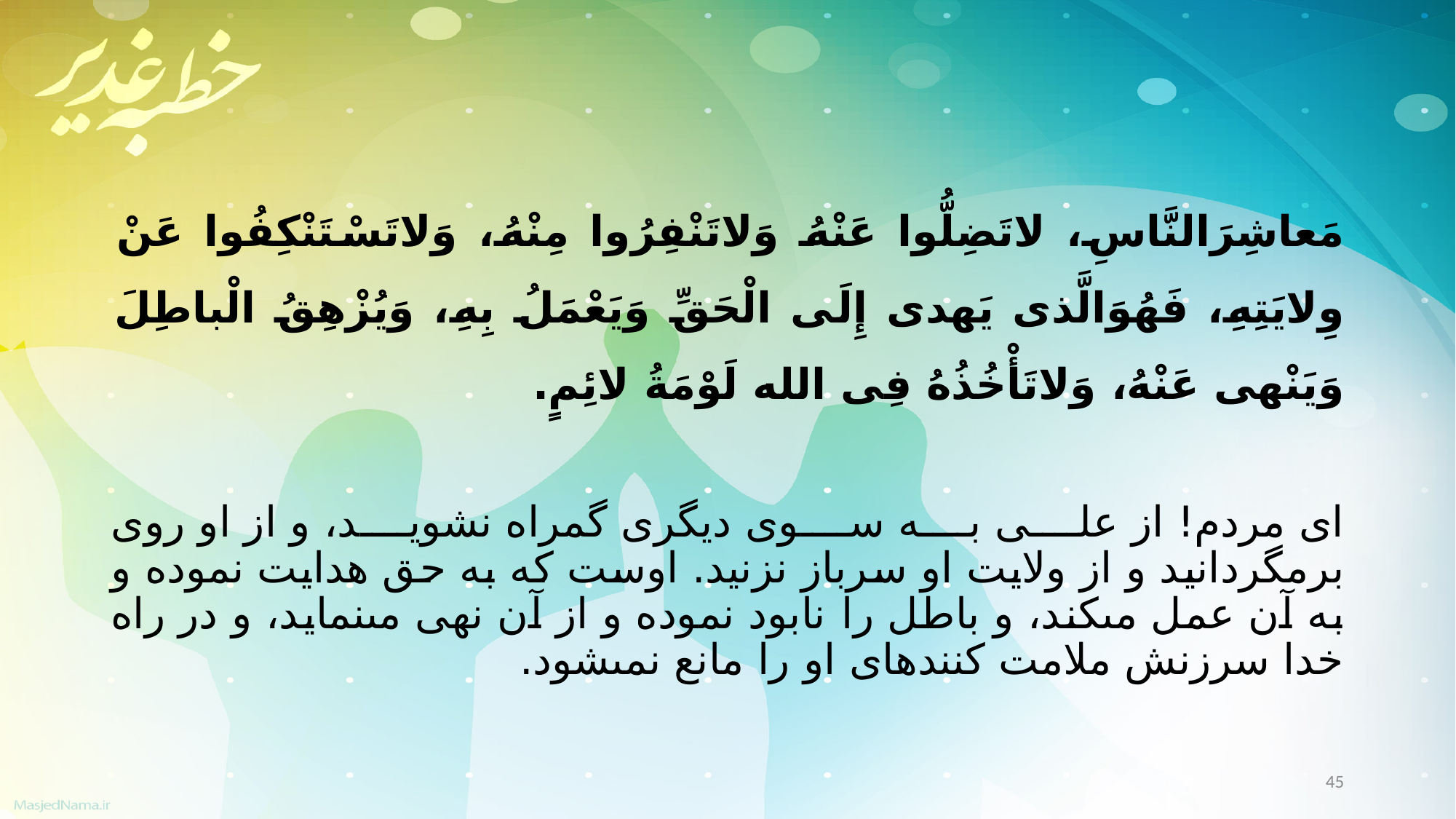

مَعاشِرَالنَّاسِ، لاتَضِلُّوا عَنْهُ وَلاتَنْفِرُوا مِنْهُ، وَلاتَسْتَنْکِفُوا عَنْ وِلایَتِهِ، فَهُوَالَّذی یَهدی إِلَی الْحَقِّ وَیَعْمَلُ بِهِ، وَیُزْهِقُ الْباطِلَ وَیَنْهی عَنْهُ، وَلاتَأْخُذُهُ فِی الله لَوْمَةُ لائِمٍ.
اى مردم! از على به سوى دیگرى گمراه نشوید، و از او روى برمگردانید و از ولایت او سرباز نزنید. اوست که به حق هدایت نموده و به آن عمل مى‏کند، و باطل را نابود نموده و از آن نهى مى‏نماید، و در راه خدا سرزنش ملامت کننده‏اى او را مانع نمى‏شود.
45